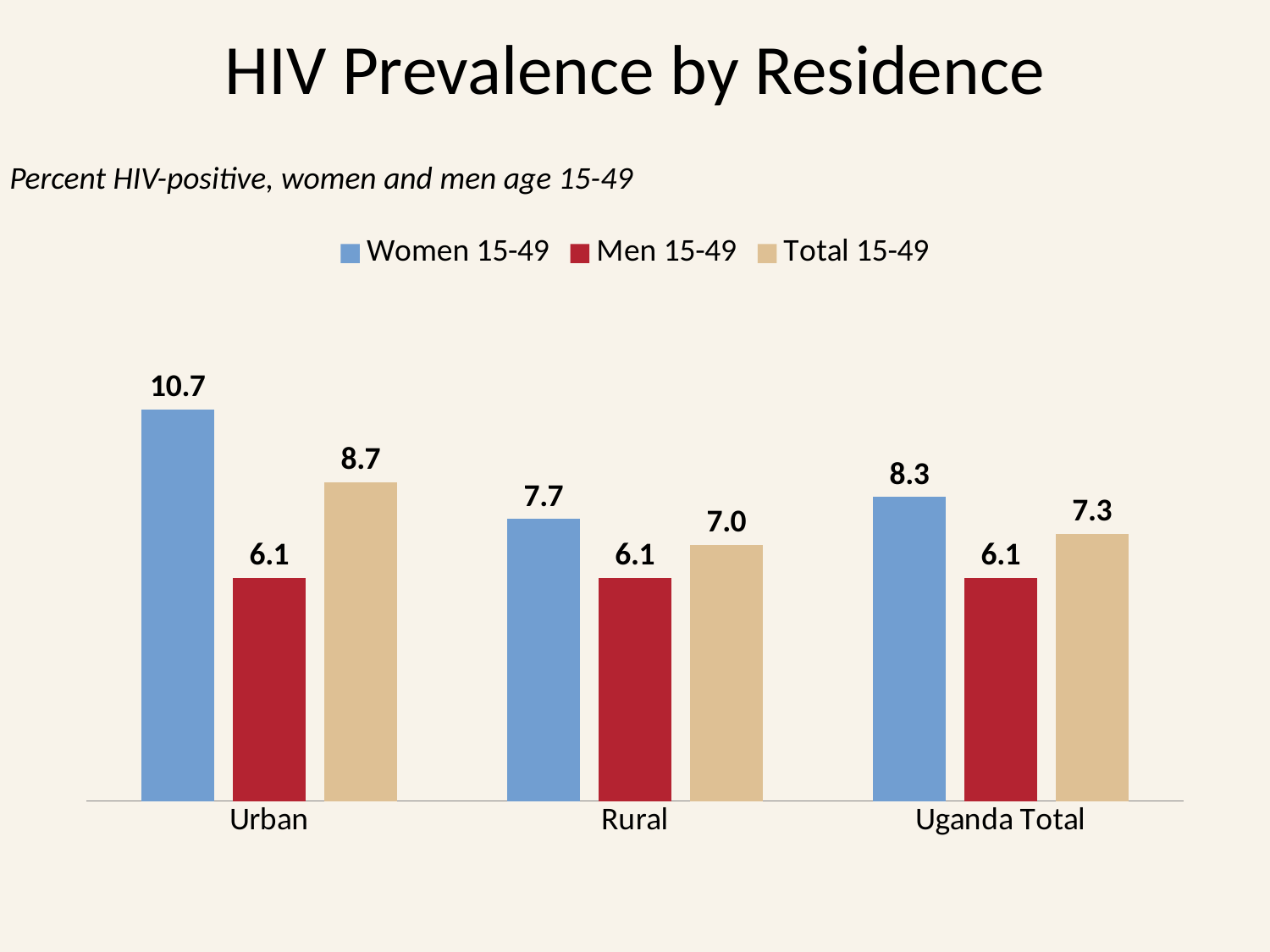

# HIV Prevalence by Residence
Percent HIV-positive, women and men age 15-49

### Chart

| Category | Women 15-49 | Men 15-49 | Total 15-49 |
|---|---|---|---|
| Urban | 10.7 | 6.1 | 8.7 |
| Rural | 7.7 | 6.1 | 7.0 |
| Uganda Total | 8.3 | 6.1 | 7.3 |